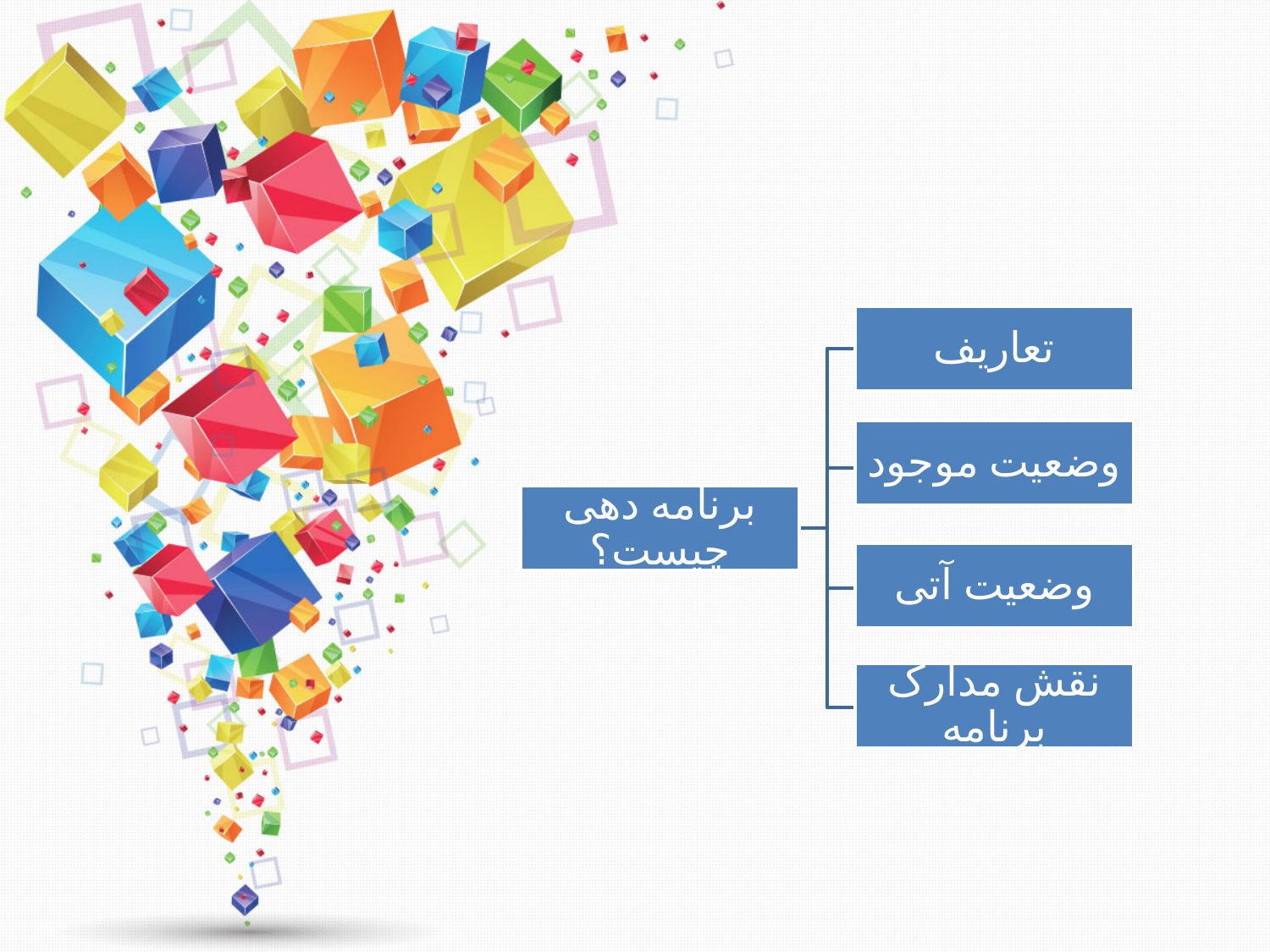

تعاریف

وضعیت موجود

برنامه دهی چیست؟

وضعیت آتی

نقش مدارک برنامه